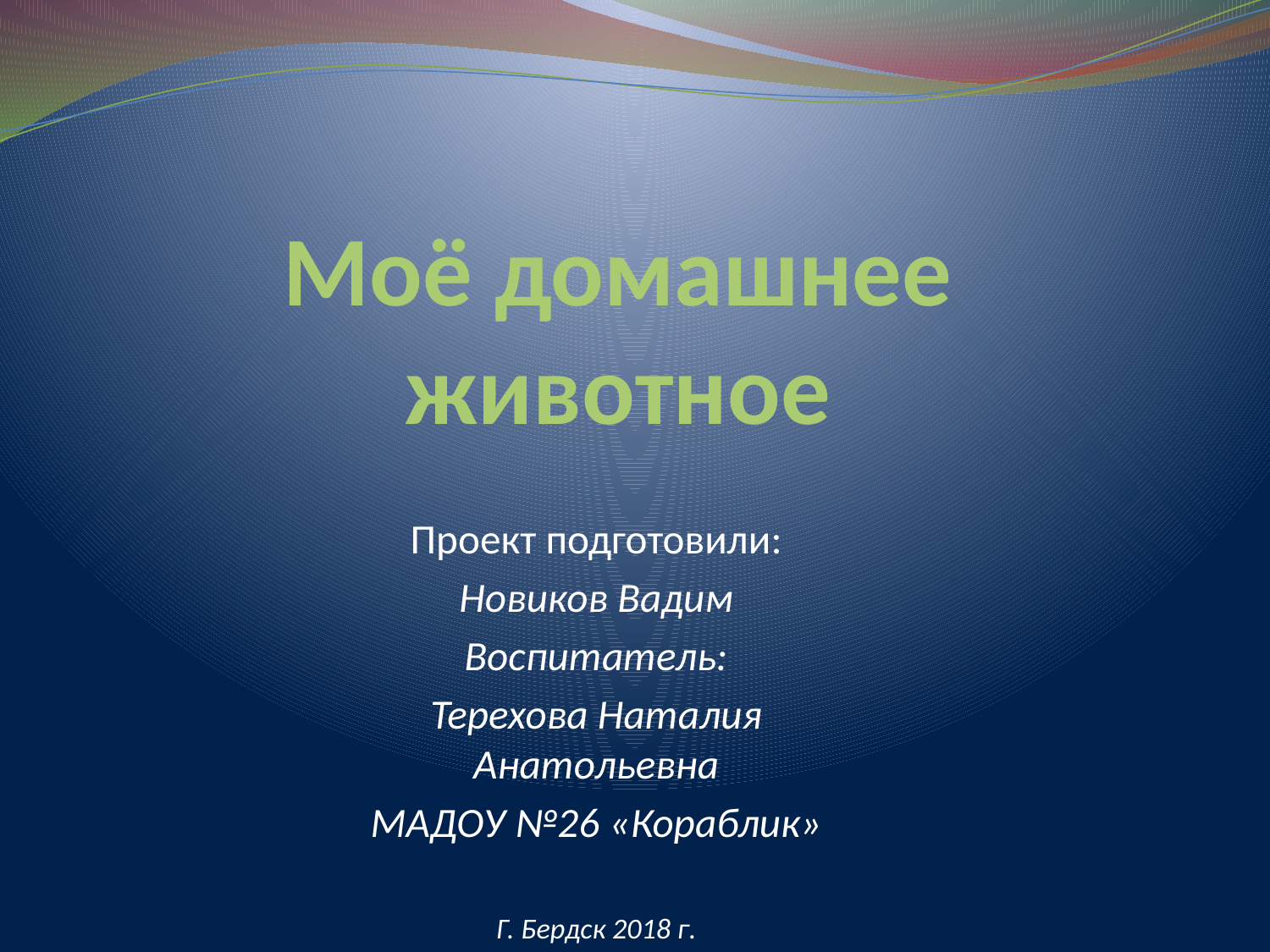

# Моё домашнее животное
Проект подготовили:
Новиков Вадим
Воспитатель:
Терехова Наталия Анатольевна
МАДОУ №26 «Кораблик»

Г. Бердск 2018 г.